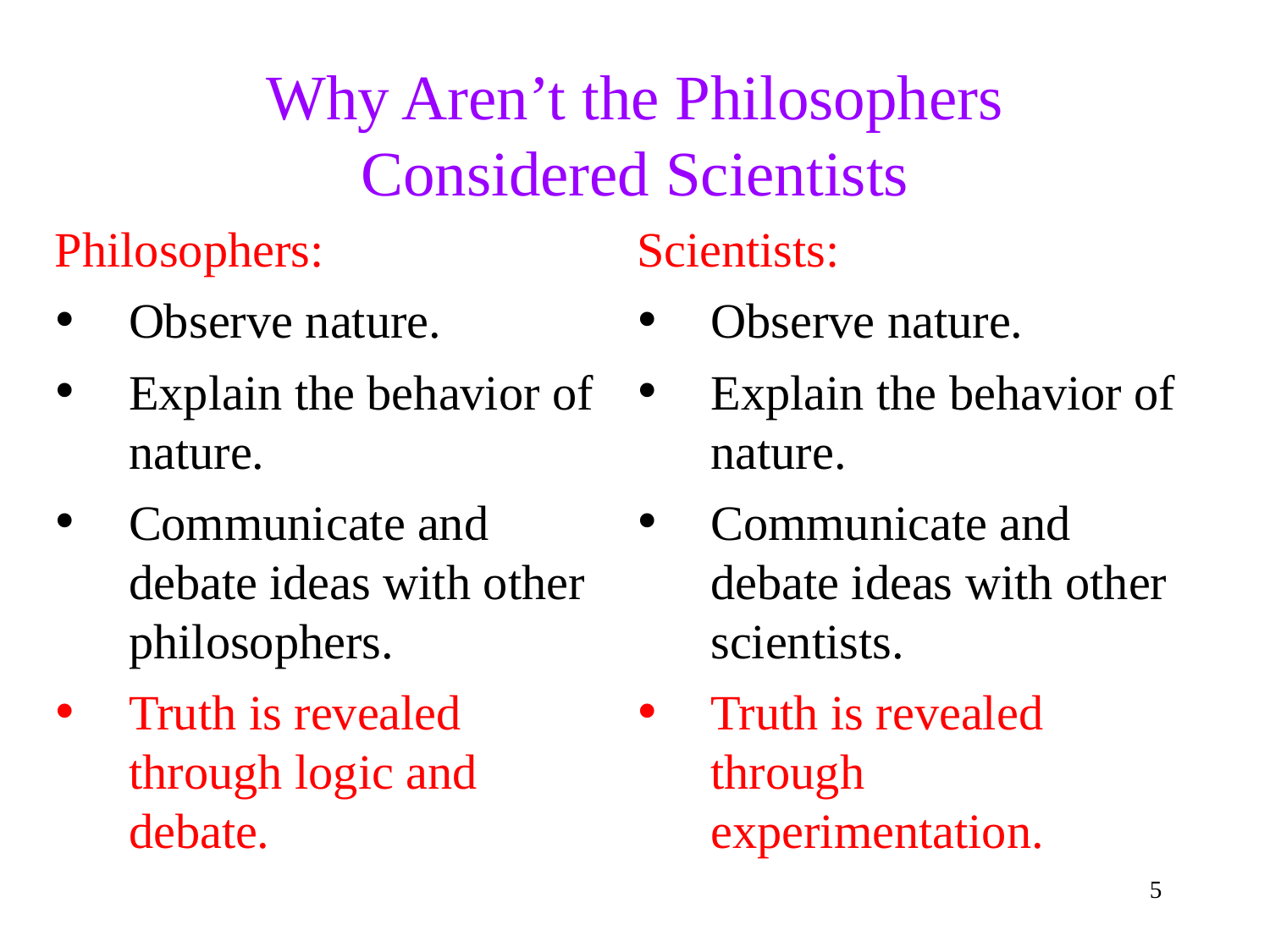

Why Aren’t the Philosophers
Considered Scientists
Scientists:
Observe nature.
Explain the behavior of nature.
Communicate and debate ideas with other scientists.
Truth is revealed through experimentation.
Philosophers:
Observe nature.
Explain the behavior of nature.
Communicate and debate ideas with other philosophers.
Truth is revealed through logic and debate.
5